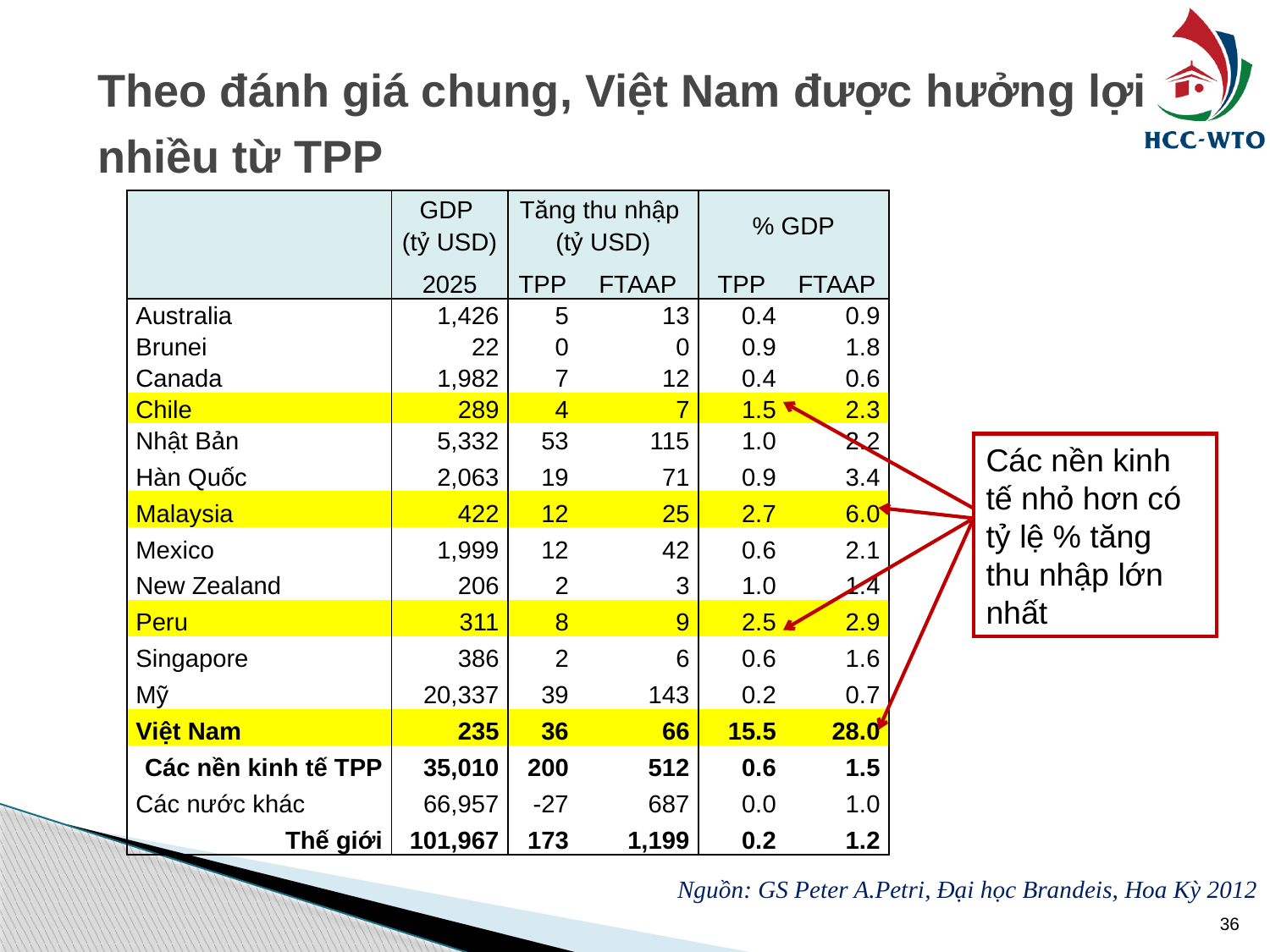

# Theo đánh giá chung, Việt Nam được hưởng lợi nhiều từ TPP
|  | GDP (tỷ USD) | Tăng thu nhập (tỷ USD) |  | % GDP |  |
| --- | --- | --- | --- | --- | --- |
|  | 2025 | TPP | FTAAP | TPP | FTAAP |
| Australia | 1,426 | 5 | 13 | 0.4 | 0.9 |
| Brunei | 22 | 0 | 0 | 0.9 | 1.8 |
| Canada | 1,982 | 7 | 12 | 0.4 | 0.6 |
| Chile | 289 | 4 | 7 | 1.5 | 2.3 |
| Nhật Bản | 5,332 | 53 | 115 | 1.0 | 2.2 |
| Hàn Quốc | 2,063 | 19 | 71 | 0.9 | 3.4 |
| Malaysia | 422 | 12 | 25 | 2.7 | 6.0 |
| Mexico | 1,999 | 12 | 42 | 0.6 | 2.1 |
| New Zealand | 206 | 2 | 3 | 1.0 | 1.4 |
| Peru | 311 | 8 | 9 | 2.5 | 2.9 |
| Singapore | 386 | 2 | 6 | 0.6 | 1.6 |
| Mỹ | 20,337 | 39 | 143 | 0.2 | 0.7 |
| Việt Nam | 235 | 36 | 66 | 15.5 | 28.0 |
| Các nền kinh tế TPP | 35,010 | 200 | 512 | 0.6 | 1.5 |
| Các nước khác | 66,957 | -27 | 687 | 0.0 | 1.0 |
| Thế giới | 101,967 | 173 | 1,199 | 0.2 | 1.2 |
Các nền kinh tế nhỏ hơn có tỷ lệ % tăng thu nhập lớn nhất
Nguồn: GS Peter A.Petri, Đại học Brandeis, Hoa Kỳ 2012
36